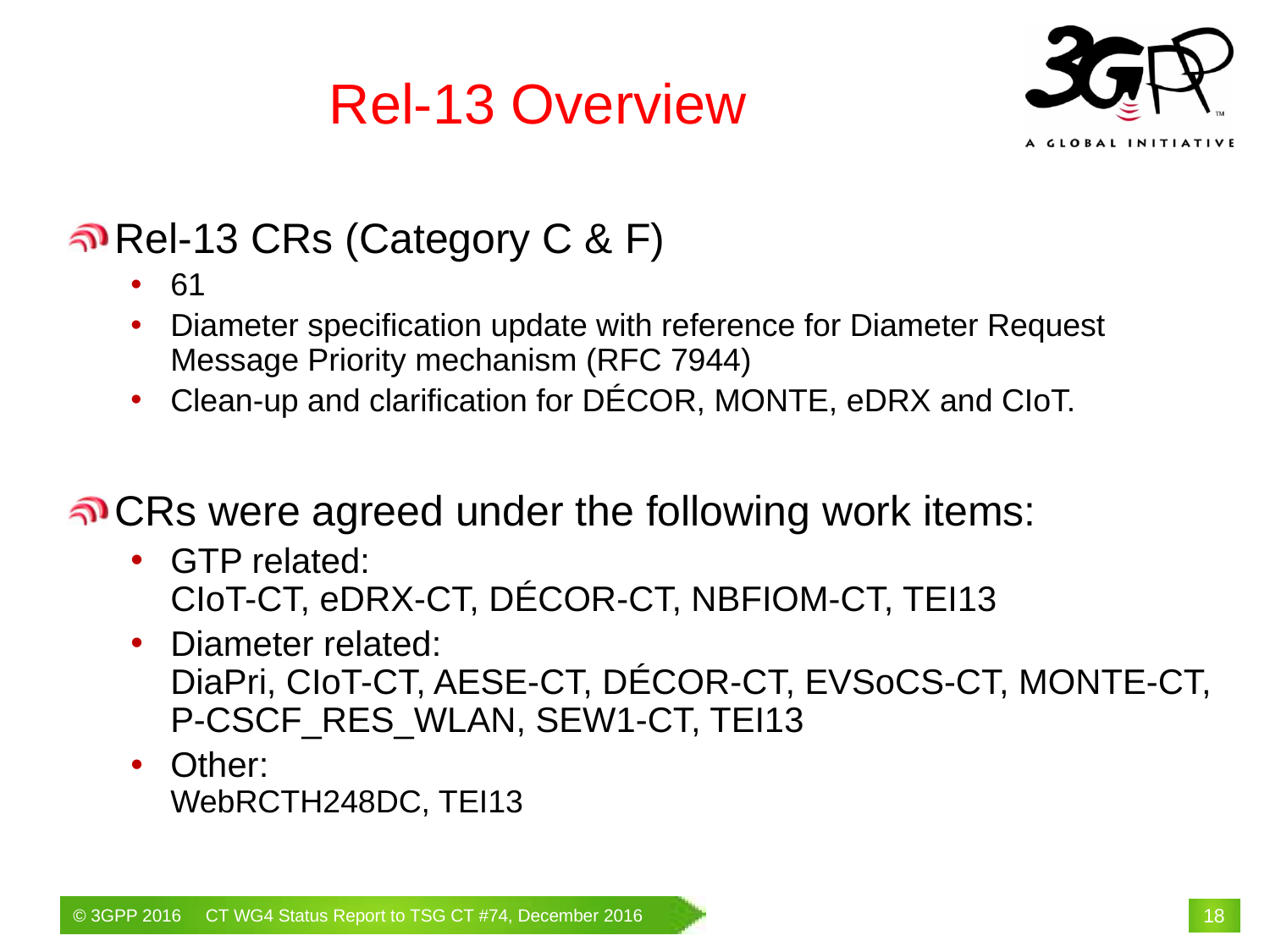

# Rel-13 Overview
Rel-13 CRs (Category C & F)
61
Diameter specification update with reference for Diameter Request Message Priority mechanism (RFC 7944)
Clean-up and clarification for DÉCOR, MONTE, eDRX and CIoT.

CRs were agreed under the following work items:
GTP related:
CIoT-CT, eDRX-CT, DÉCOR-CT, NBFIOM-CT, TEI13
Diameter related:
DiaPri, CIoT-CT, AESE-CT, DÉCOR-CT, EVSoCS-CT, MONTE-CT, P-CSCF_RES_WLAN, SEW1-CT, TEI13
Other:
WebRCTH248DC, TEI13